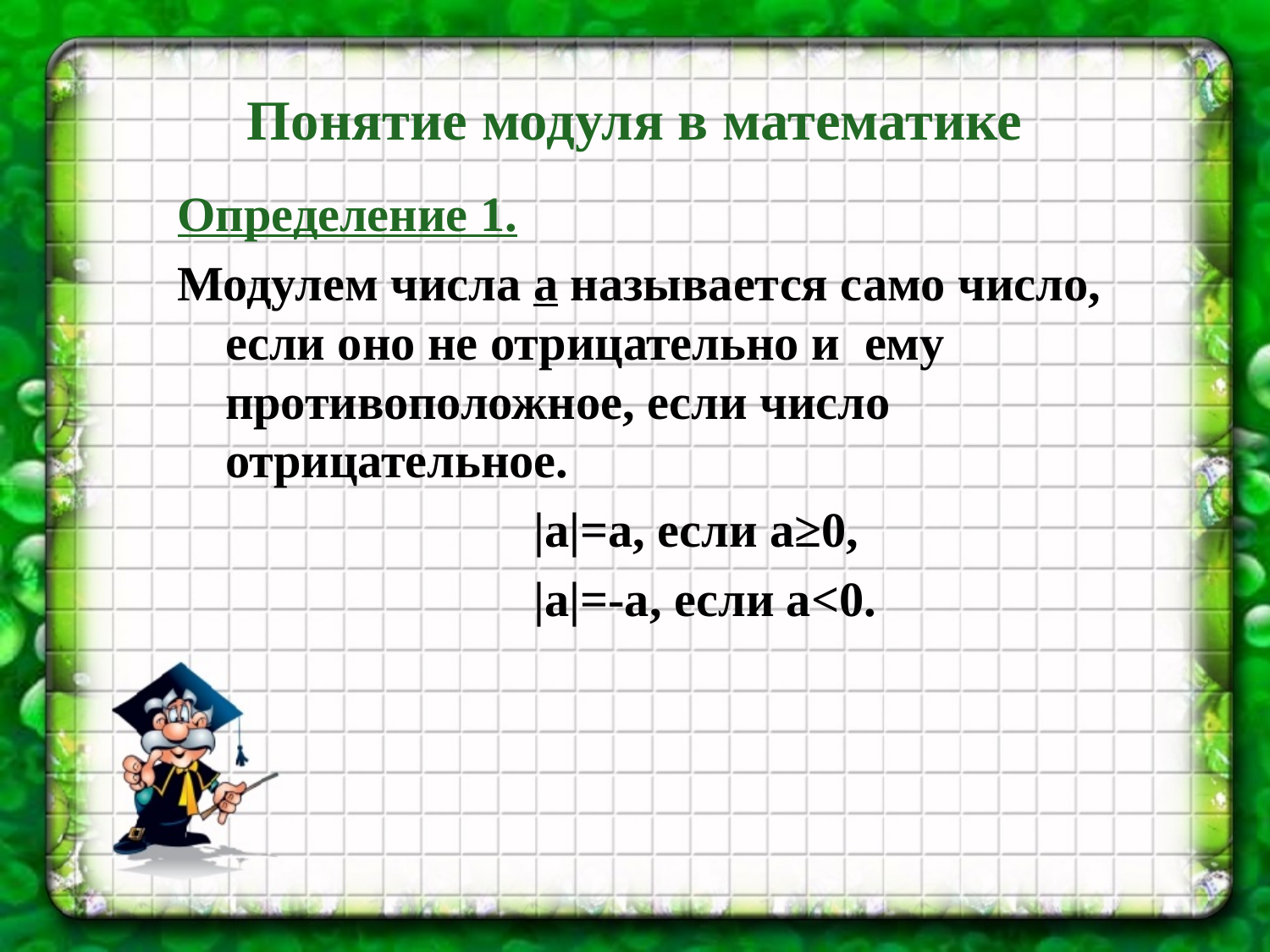

# Понятие модуля в математике
Определение 1.
Модулем числа а называется само число, если оно не отрицательно и  ему противоположное, если число отрицательное.
                             |a|=a, если а≥0,
                             |a|=-a, если а<0.